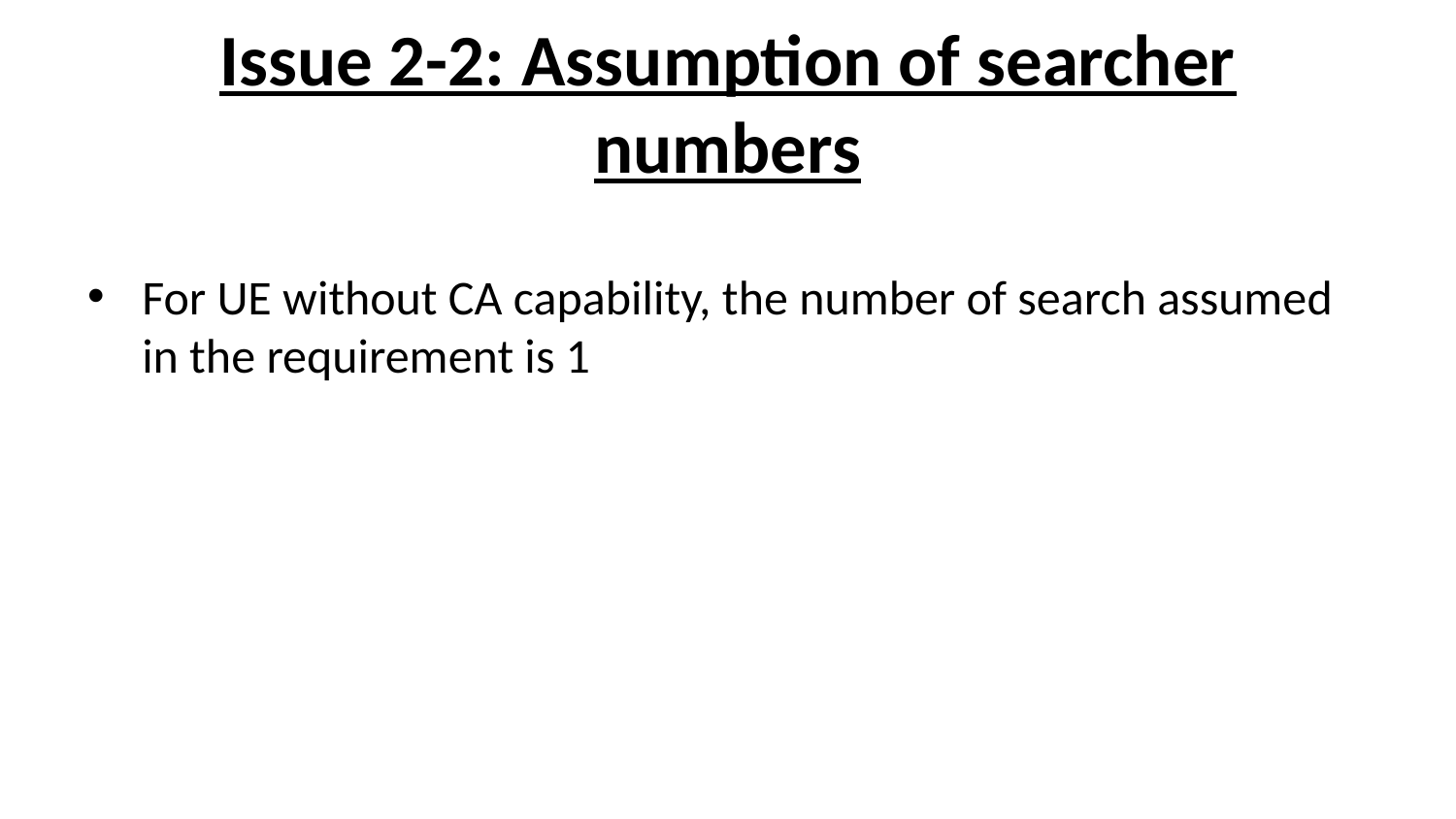

# Issue 2-2: Assumption of searcher numbers

For UE without CA capability, the number of search assumed in the requirement is 1